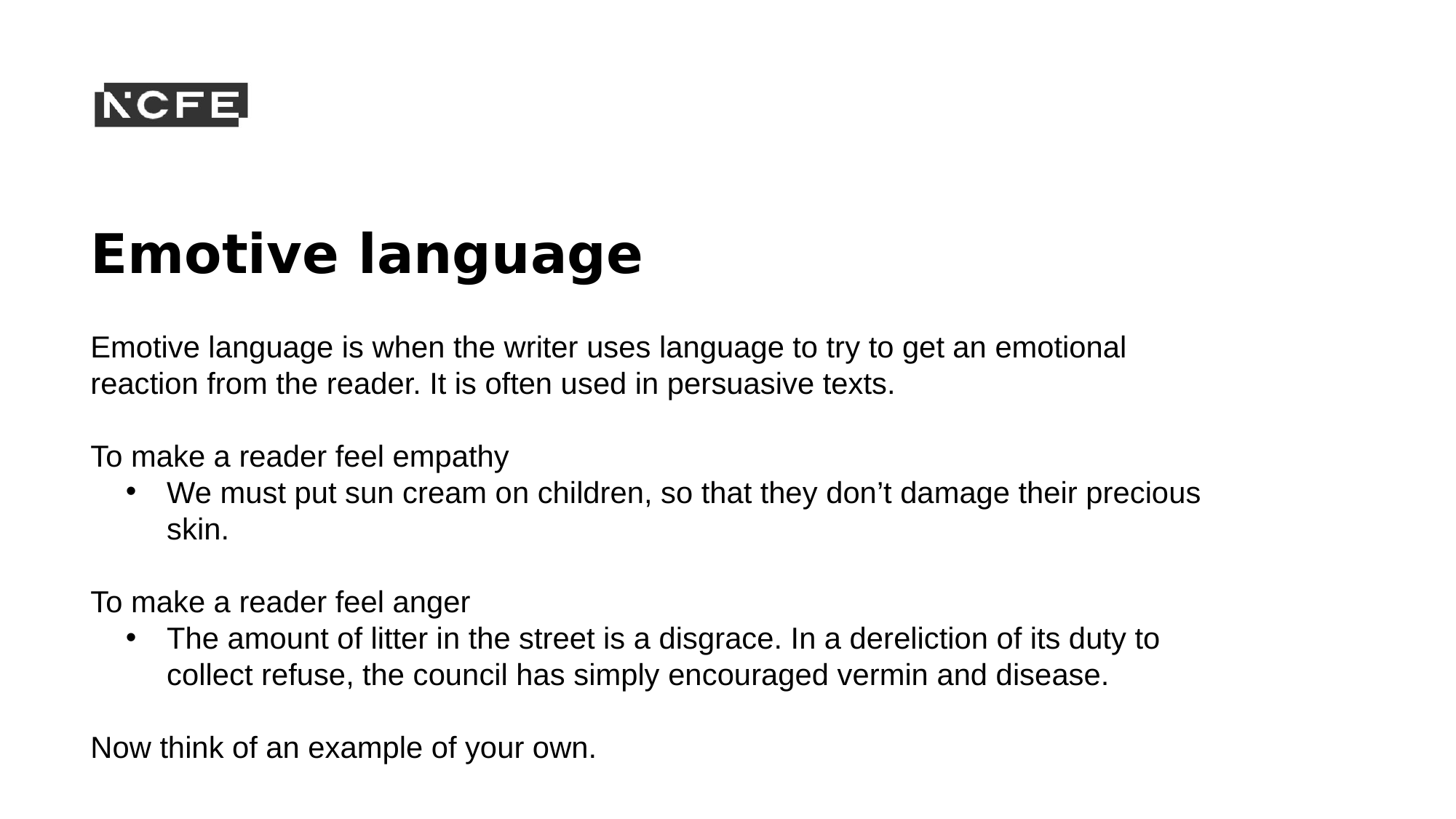

# Emotive language
Emotive language is when the writer uses language to try to get an emotional reaction from the reader. It is often used in persuasive texts.

To make a reader feel empathy
We must put sun cream on children, so that they don’t damage their precious skin.

To make a reader feel anger
The amount of litter in the street is a disgrace. In a dereliction of its duty to collect refuse, the council has simply encouraged vermin and disease.

Now think of an example of your own.